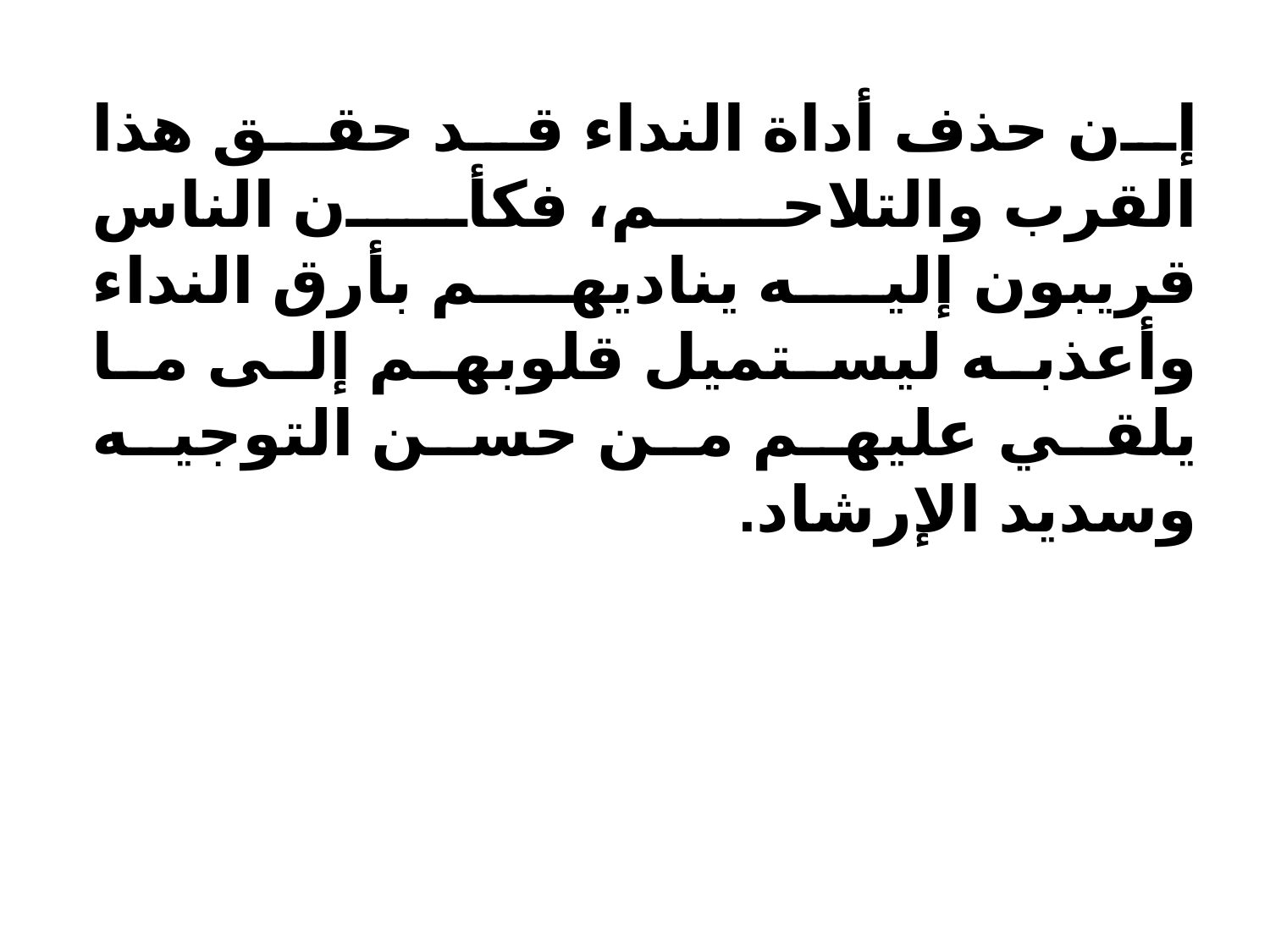

إن حذف أداة النداء قد حقق هذا القرب والتلاحم، فكأن الناس قريبون إليه يناديهم بأرق النداء وأعذبه ليستميل قلوبهم إلى ما يلقي عليهم من حسن التوجيه وسديد الإرشاد.